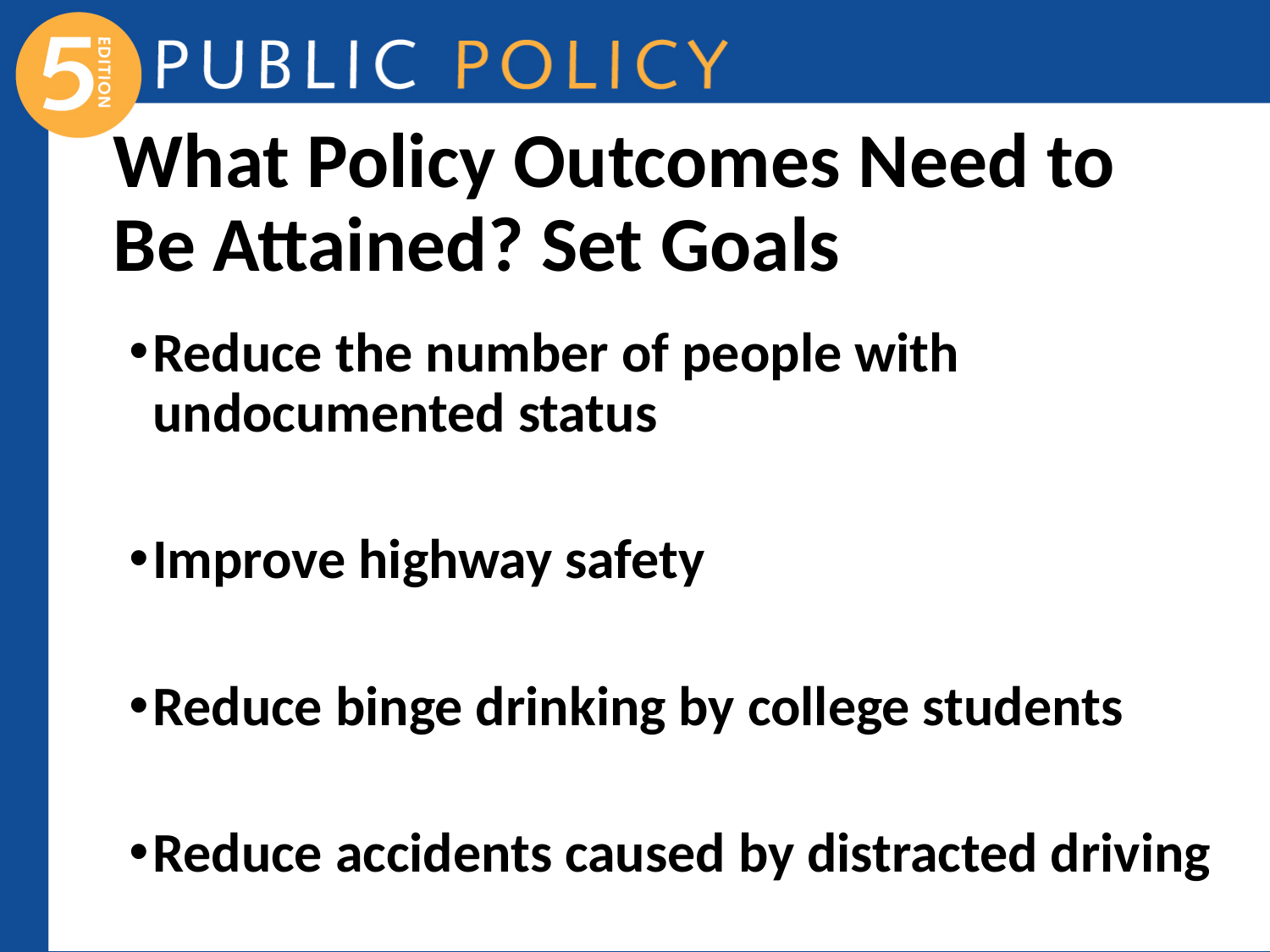

# What Policy Outcomes Need to Be Attained? Set Goals
Reduce the number of people with undocumented status

Improve highway safety

Reduce binge drinking by college students

Reduce accidents caused by distracted driving